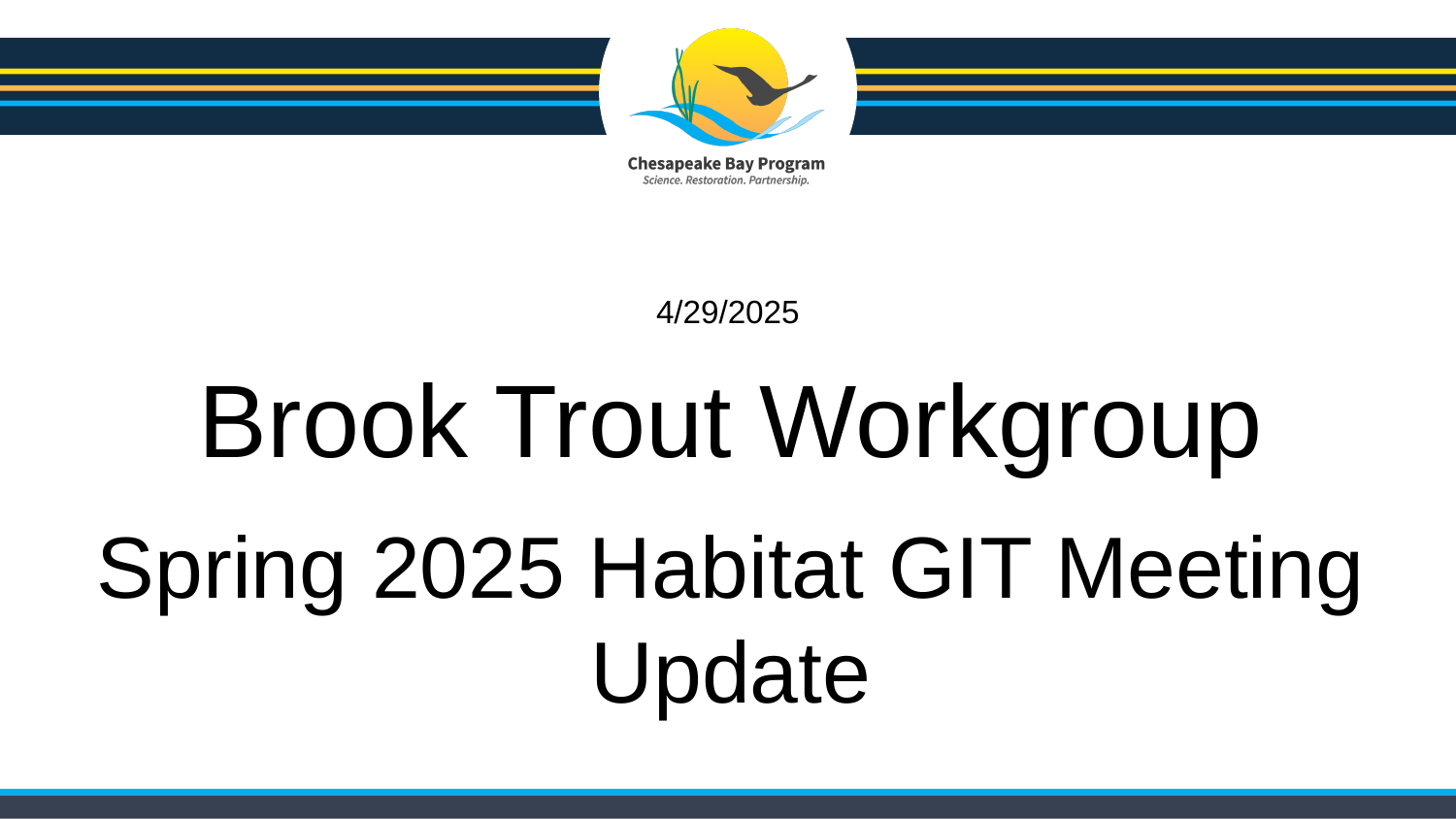

4/29/2025
# Brook Trout Workgroup
Spring 2025 Habitat GIT Meeting Update